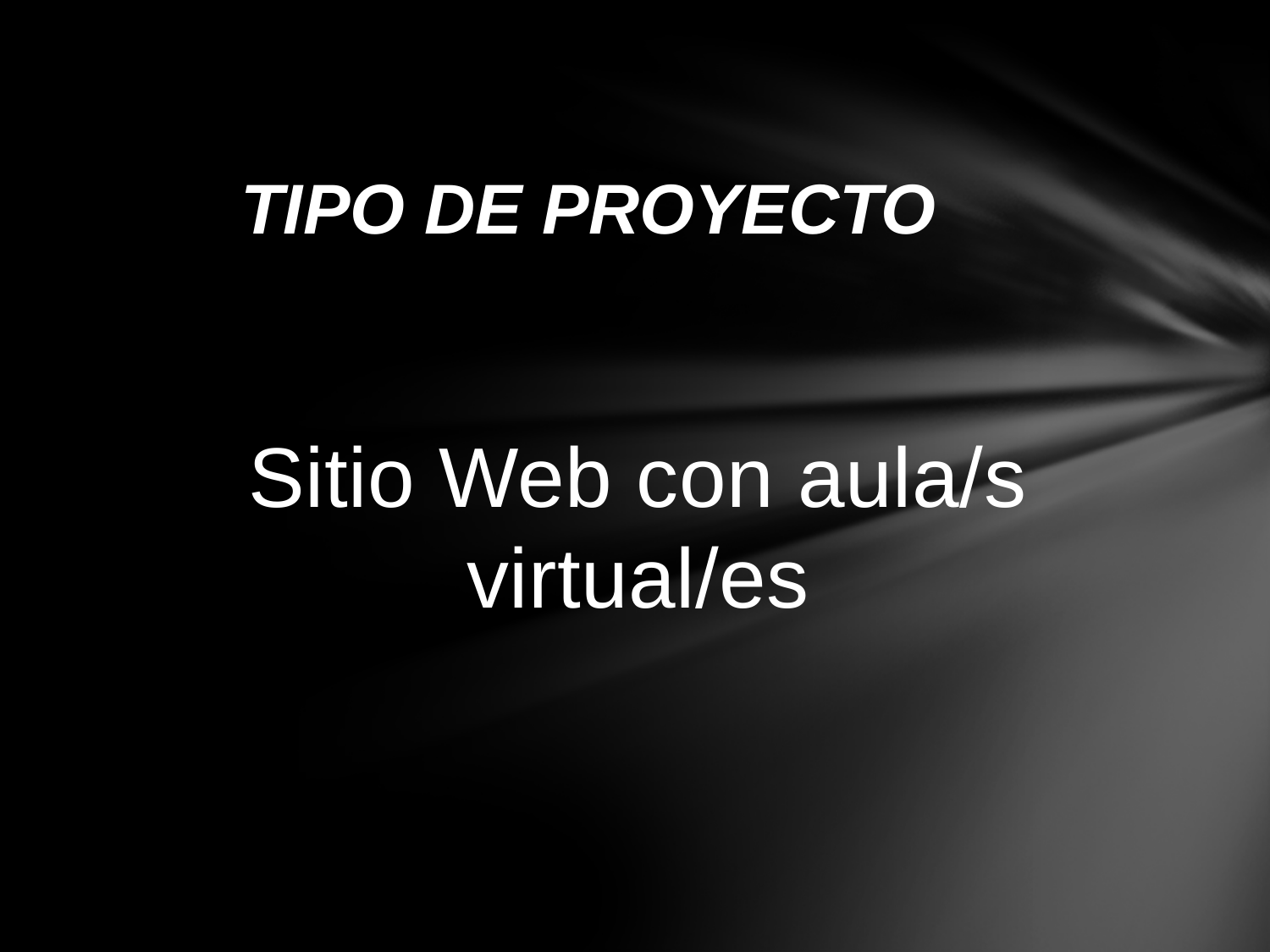

# TIPO DE PROYECTO
Sitio Web con aula/s virtual/es